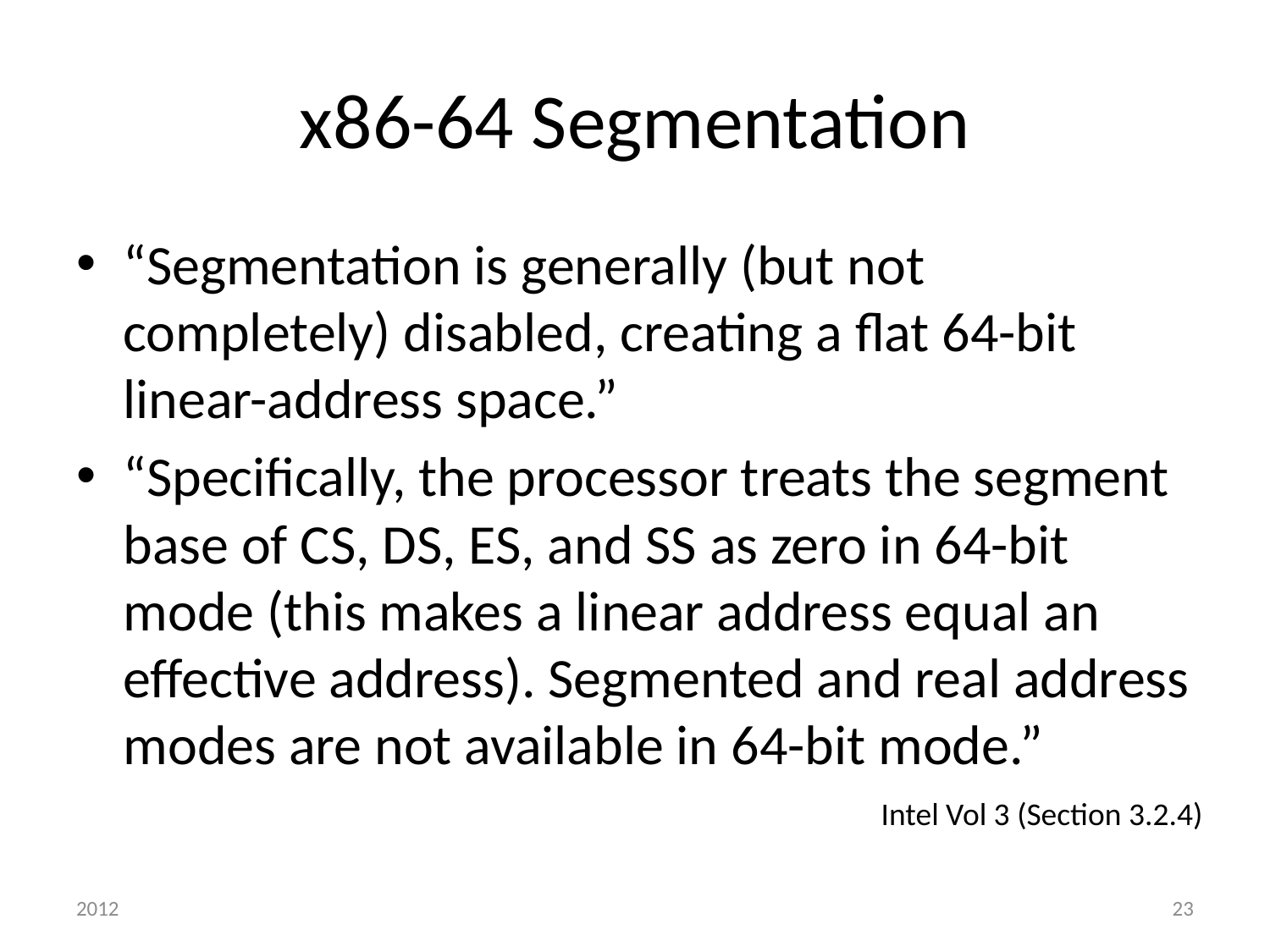

# x86-64 Segmentation
“Segmentation is generally (but not completely) disabled, creating a flat 64-bit linear-address space.”
“Specifically, the processor treats the segment base of CS, DS, ES, and SS as zero in 64-bit mode (this makes a linear address equal an effective address). Segmented and real address modes are not available in 64-bit mode.”

Intel Vol 3 (Section 3.2.4)

2012

23